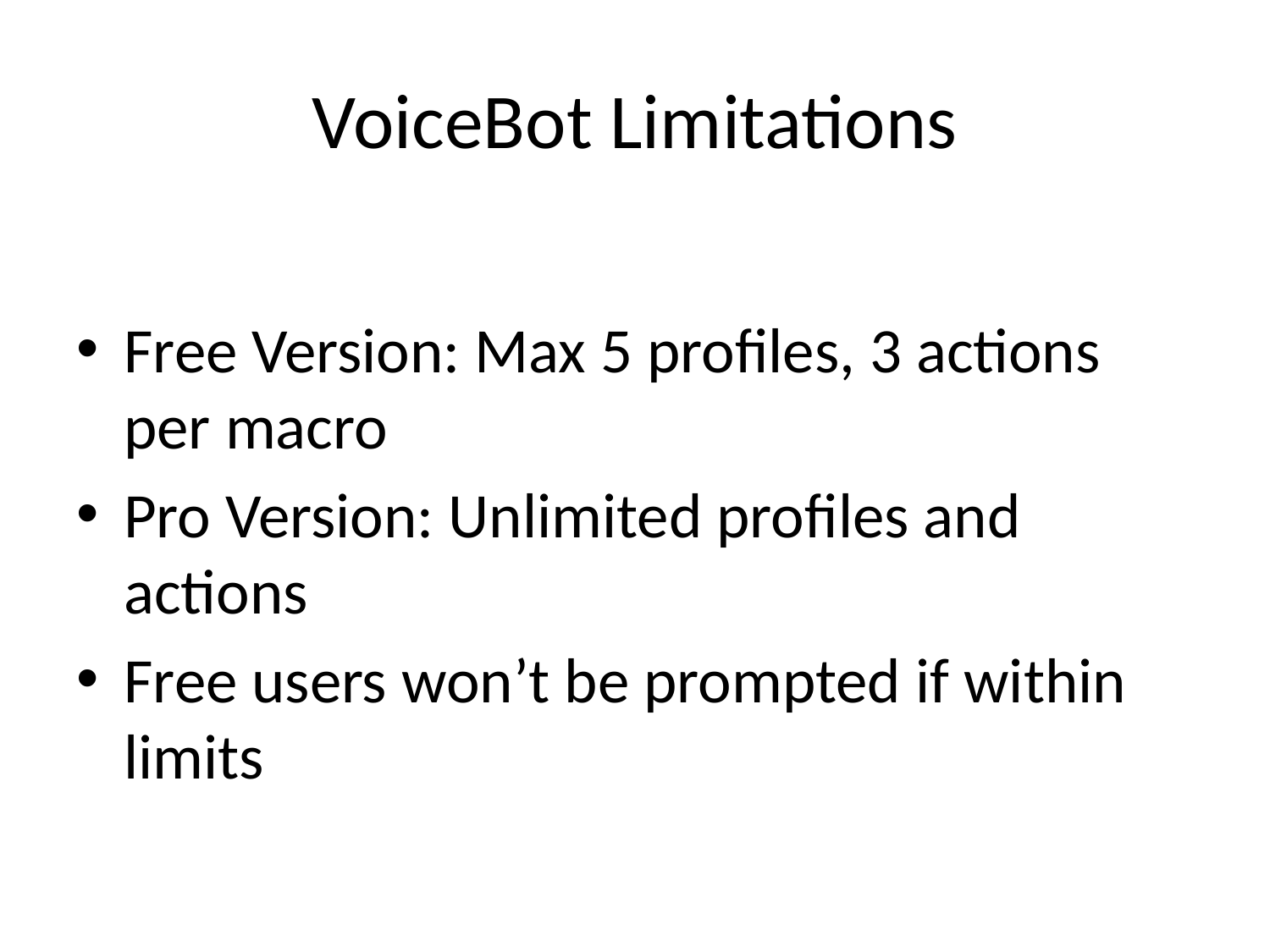

# VoiceBot Limitations

Free Version: Max 5 profiles, 3 actions per macro
Pro Version: Unlimited profiles and actions
Free users won’t be prompted if within limits